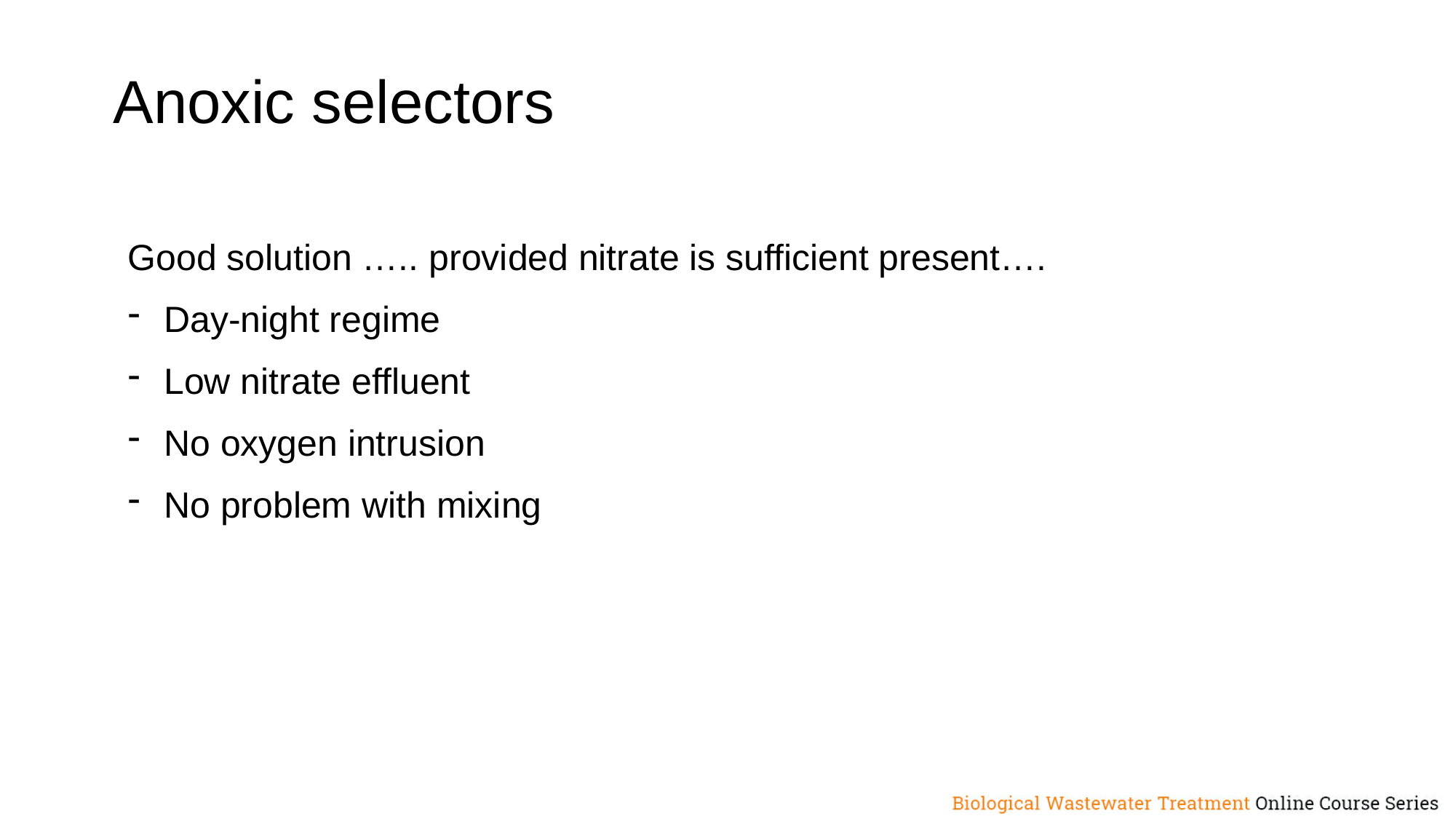

Anoxic selectors
Good solution ….. provided nitrate is sufficient present….
 Day-night regime
 Low nitrate effluent
 No oxygen intrusion
 No problem with mixing